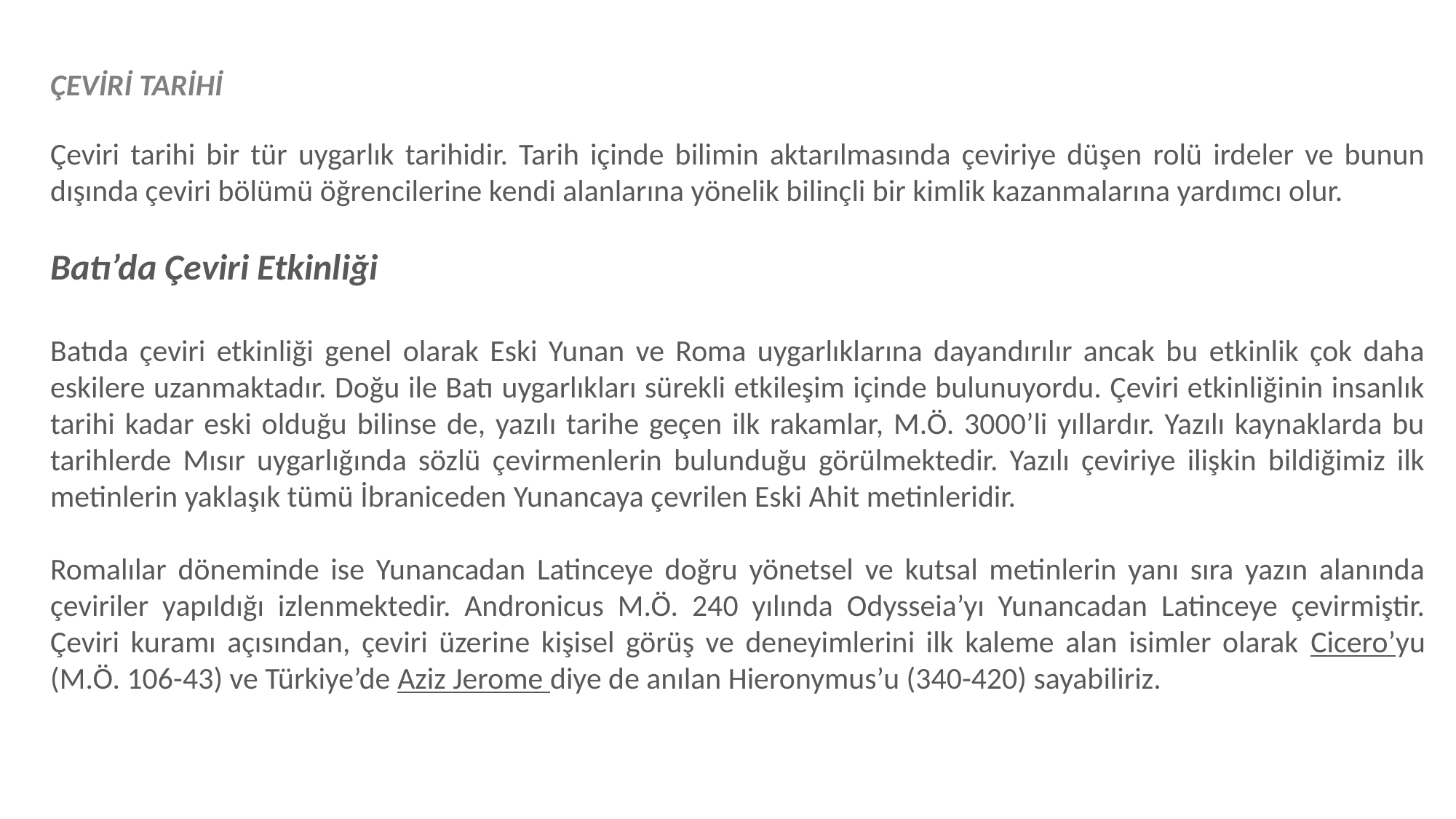

ÇEVİRİ TARİHİ

Çeviri tarihi bir tür uygarlık tarihidir. Tarih içinde bilimin aktarılmasında çeviriye düşen rolü irdeler ve bunun dışında çeviri bölümü öğrencilerine kendi alanlarına yönelik bilinçli bir kimlik kazanmalarına yardımcı olur.

Batı’da Çeviri Etkinliği

Batıda çeviri etkinliği genel olarak Eski Yunan ve Roma uygarlıklarına dayandırılır ancak bu etkinlik çok daha eskilere uzanmaktadır. Doğu ile Batı uygarlıkları sürekli etkileşim içinde bulunuyordu. Çeviri etkinliğinin insanlık tarihi kadar eski olduğu bilinse de, yazılı tarihe geçen ilk rakamlar, M.Ö. 3000’li yıllardır. Yazılı kaynaklarda bu tarihlerde Mısır uygarlığında sözlü çevirmenlerin bulunduğu görülmektedir. Yazılı çeviriye ilişkin bildiğimiz ilk metinlerin yaklaşık tümü İbraniceden Yunancaya çevrilen Eski Ahit metinleridir.

Romalılar döneminde ise Yunancadan Latinceye doğru yönetsel ve kutsal metinlerin yanı sıra yazın alanında çeviriler yapıldığı izlenmektedir. Andronicus M.Ö. 240 yılında Odysseia’yı Yunancadan Latinceye çevirmiştir. Çeviri kuramı açısından, çeviri üzerine kişisel görüş ve deneyimlerini ilk kaleme alan isimler olarak Cicero’yu (M.Ö. 106-43) ve Türkiye’de Aziz Jerome diye de anılan Hieronymus’u (340-420) sayabiliriz.